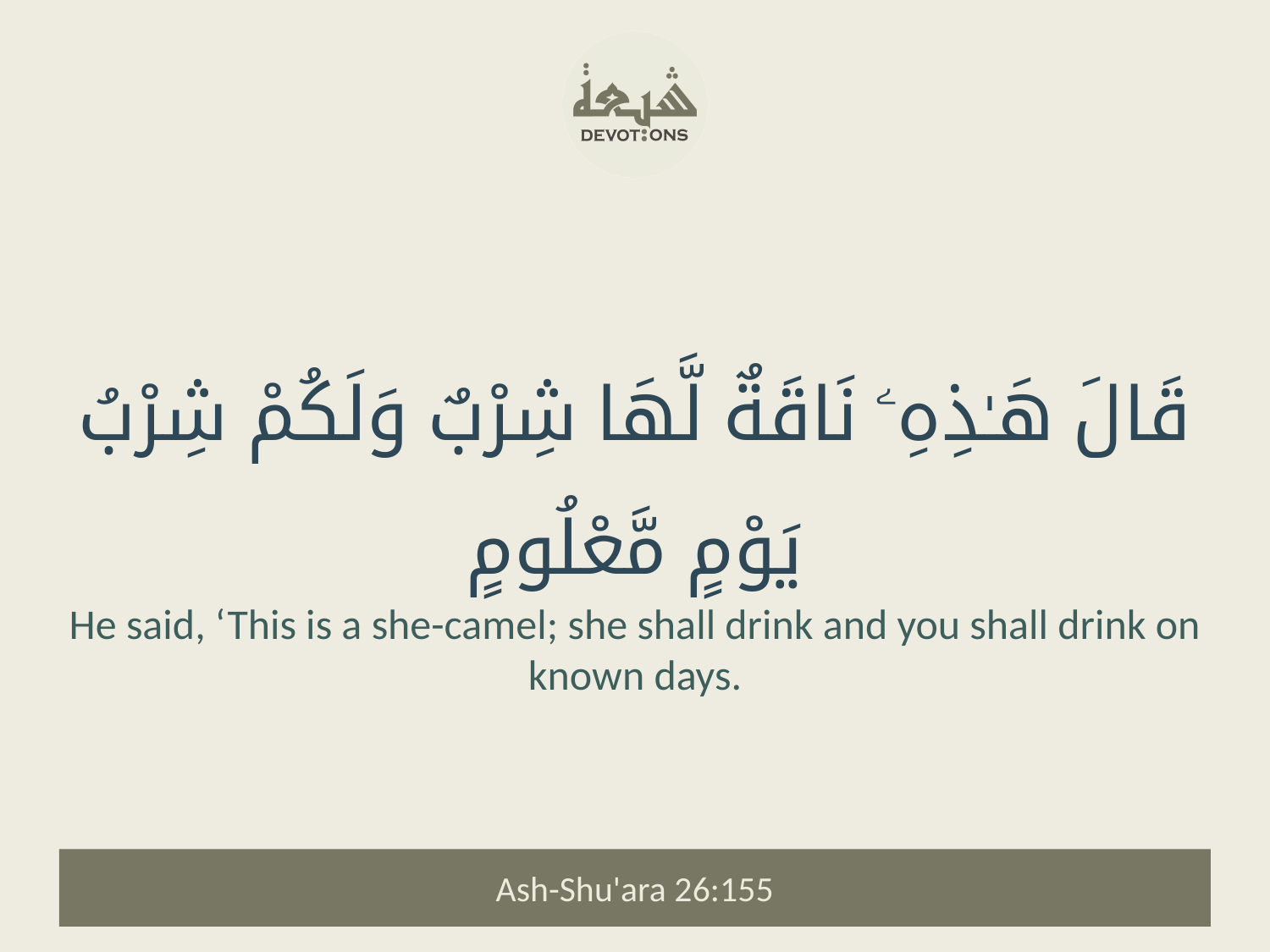

قَالَ هَـٰذِهِۦ نَاقَةٌ لَّهَا شِرْبٌ وَلَكُمْ شِرْبُ يَوْمٍ مَّعْلُومٍ
He said, ‘This is a she-camel; she shall drink and you shall drink on known days.
Ash-Shu'ara 26:155